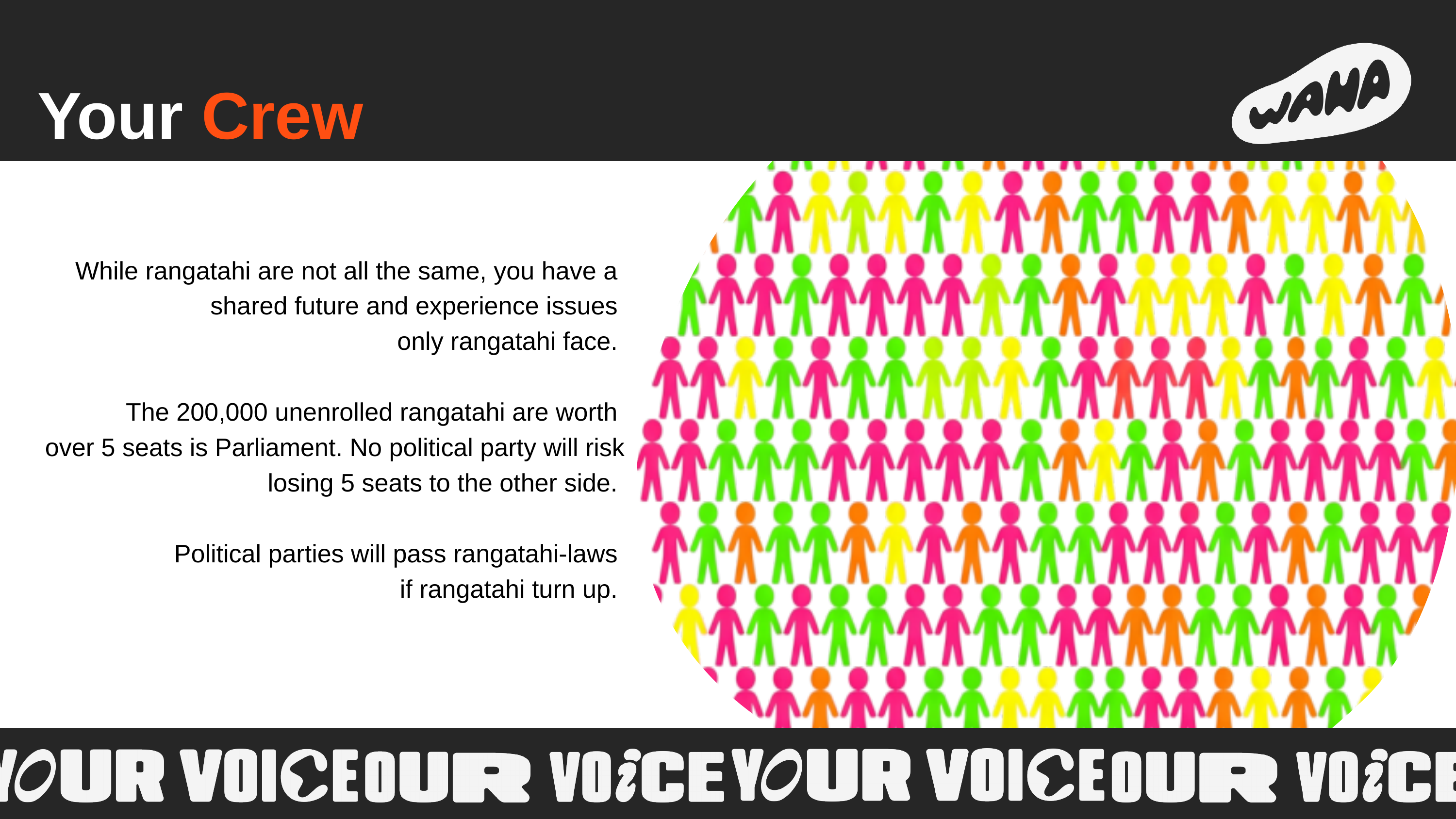

Your Crew
While rangatahi are not all the same, you have a
shared future and experience issues
only rangatahi face.

The 200,000 unenrolled rangatahi are worth
over 5 seats is Parliament. No political party will risk losing 5 seats to the other side.

Political parties will pass rangatahi-laws
if rangatahi turn up.